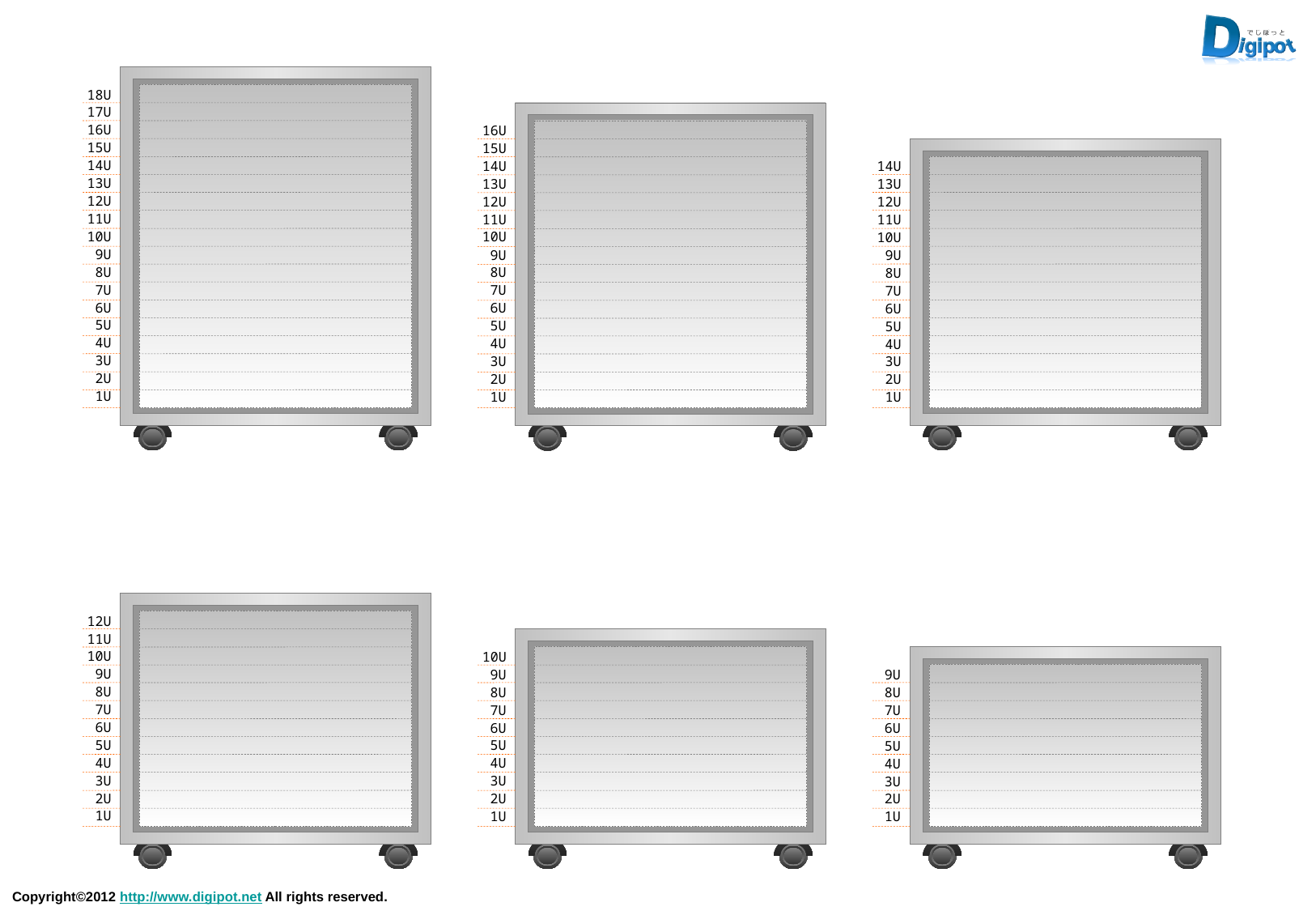

18U
17U
16U
15U
14U
13U
12U
11U
10U
9U
8U
7U
6U
5U
4U
3U
2U
1U

16U
15U
14U
13U
12U
11U
10U
9U
8U
7U
6U
5U
4U
3U
2U
1U

14U
13U
12U
11U
10U
9U
8U
7U
6U
5U
4U
3U
2U
1U

12U
11U
10U
9U
8U
7U
6U
5U
4U
3U
2U
1U

10U
9U
8U
7U
6U
5U
4U
3U
2U
1U

9U
8U
7U
6U
5U
4U
3U
2U
1U